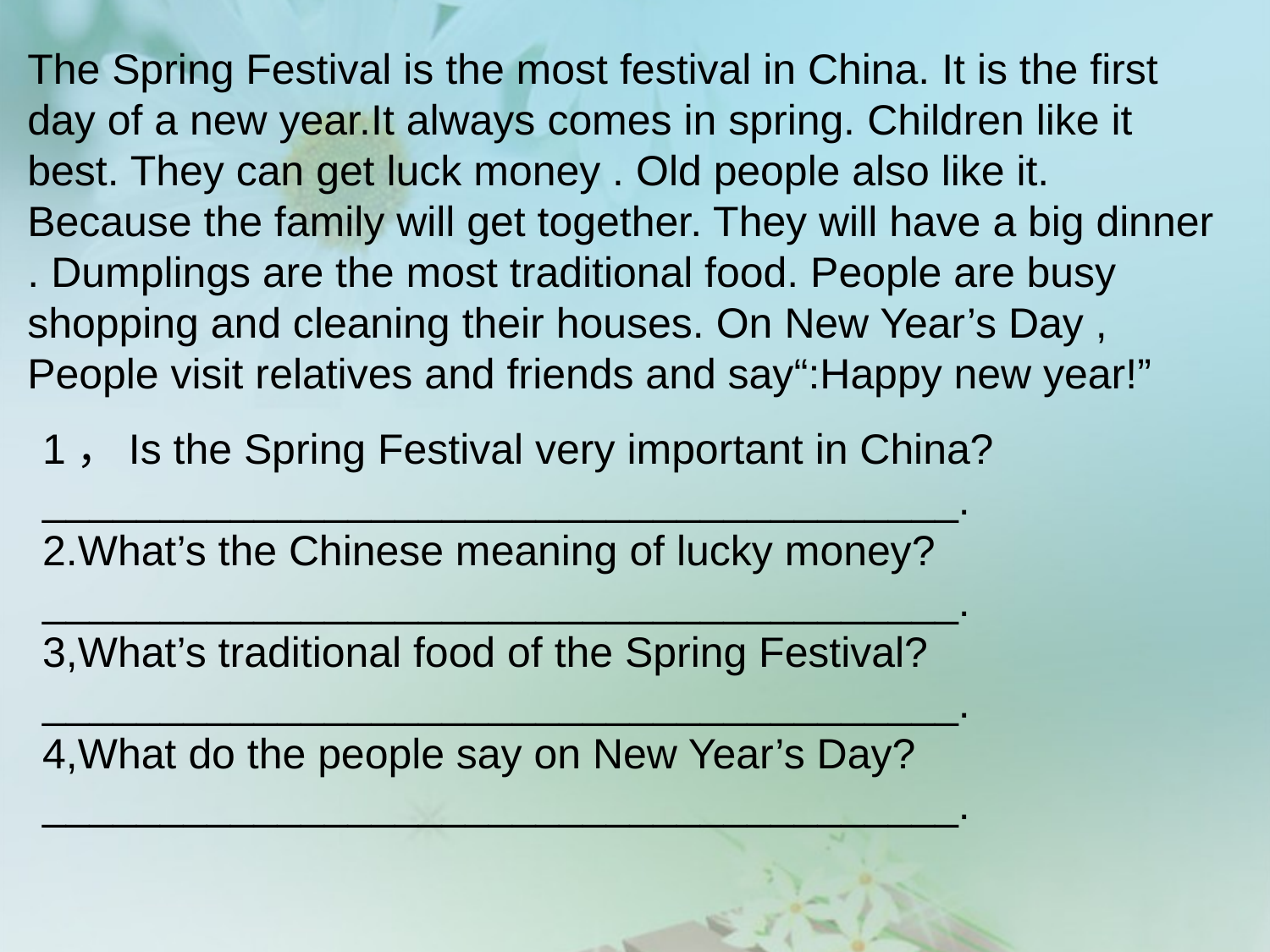

The Spring Festival is the most festival in China. It is the first day of a new year.It always comes in spring. Children like it best. They can get luck money . Old people also like it. Because the family will get together. They will have a big dinner . Dumplings are the most traditional food. People are busy shopping and cleaning their houses. On New Year’s Day , People visit relatives and friends and say“:Happy new year!”

1，Is the Spring Festival very important in China?
_______________________________________.
2.What’s the Chinese meaning of lucky money?
_______________________________________.
3,What’s traditional food of the Spring Festival?
_______________________________________.
4,What do the people say on New Year’s Day?
_______________________________________.